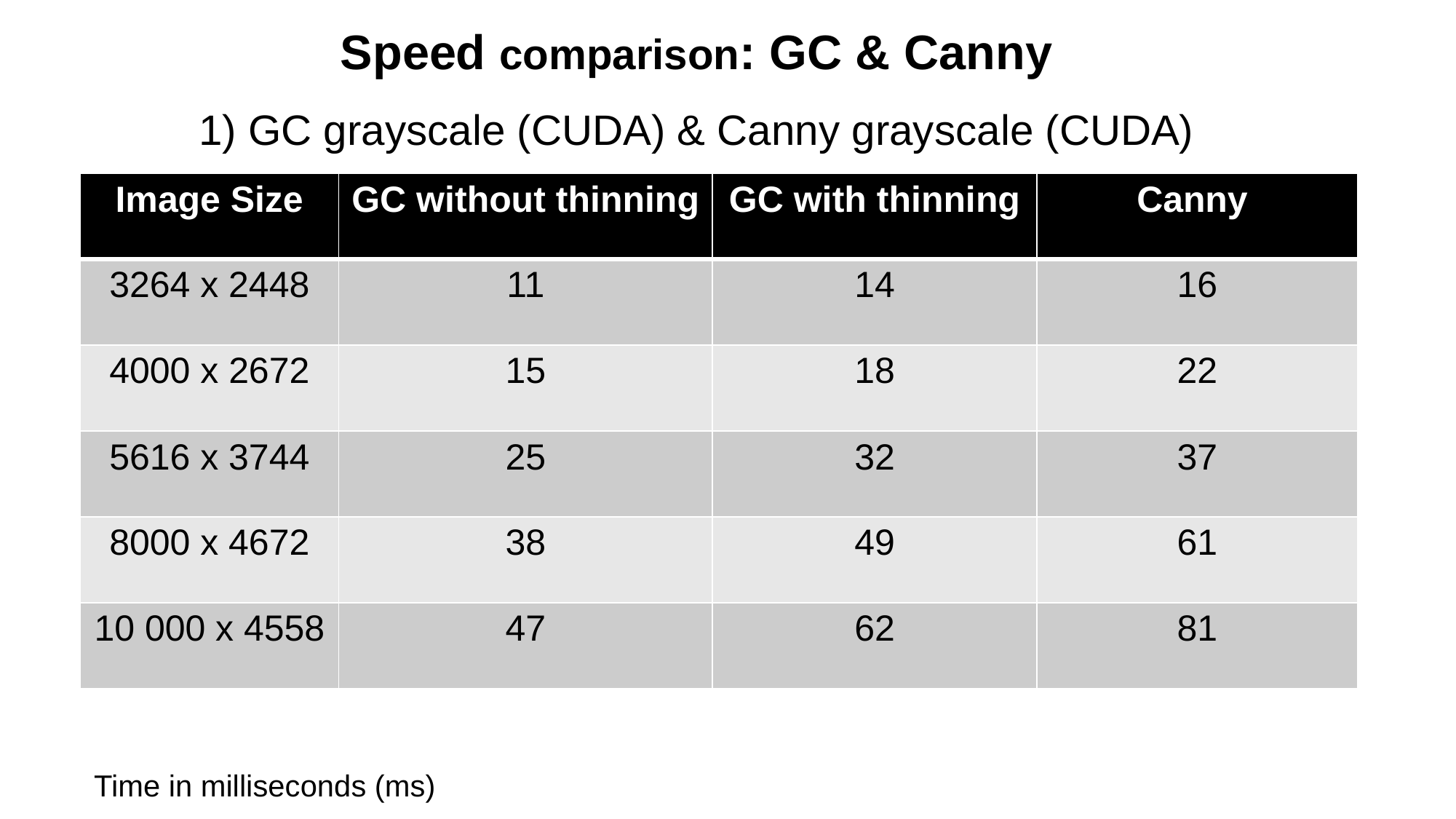

Speed comparison: GC & Canny
1) GC grayscale (CUDA) & Canny grayscale (CUDA)
| Image Size | GC without thinning | GC with thinning | Canny |
| --- | --- | --- | --- |
| 3264 х 2448 | 11 | 14 | 16 |
| 4000 х 2672 | 15 | 18 | 22 |
| 5616 х 3744 | 25 | 32 | 37 |
| 8000 х 4672 | 38 | 49 | 61 |
| 10 000 х 4558 | 47 | 62 | 81 |
Time in milliseconds (ms)